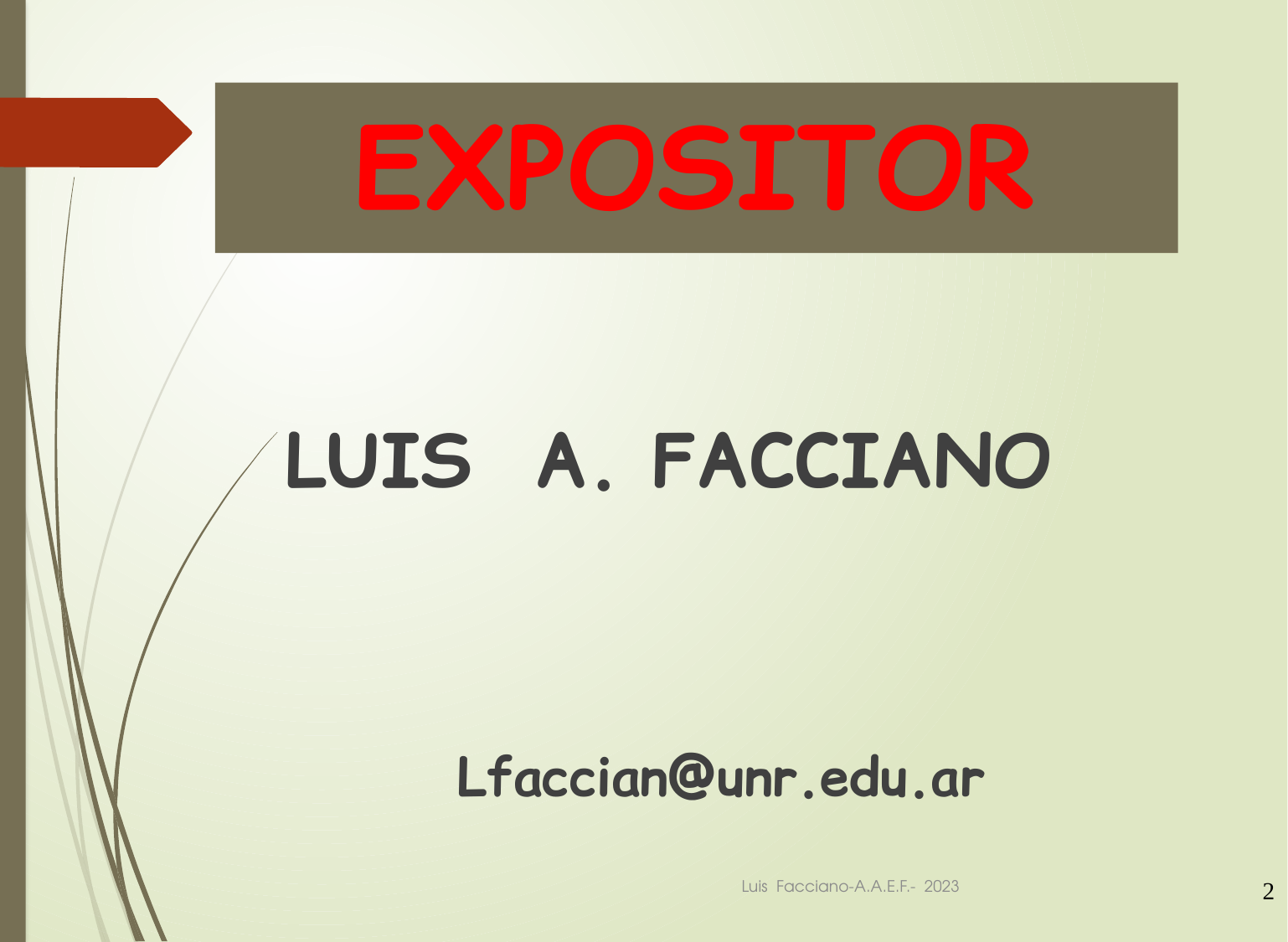

# EXPOSITOR
LUIS  A. FACCIANO

						Lfaccian@unr.edu.ar
Luis  Facciano-A.A.E.F.-  2023
2